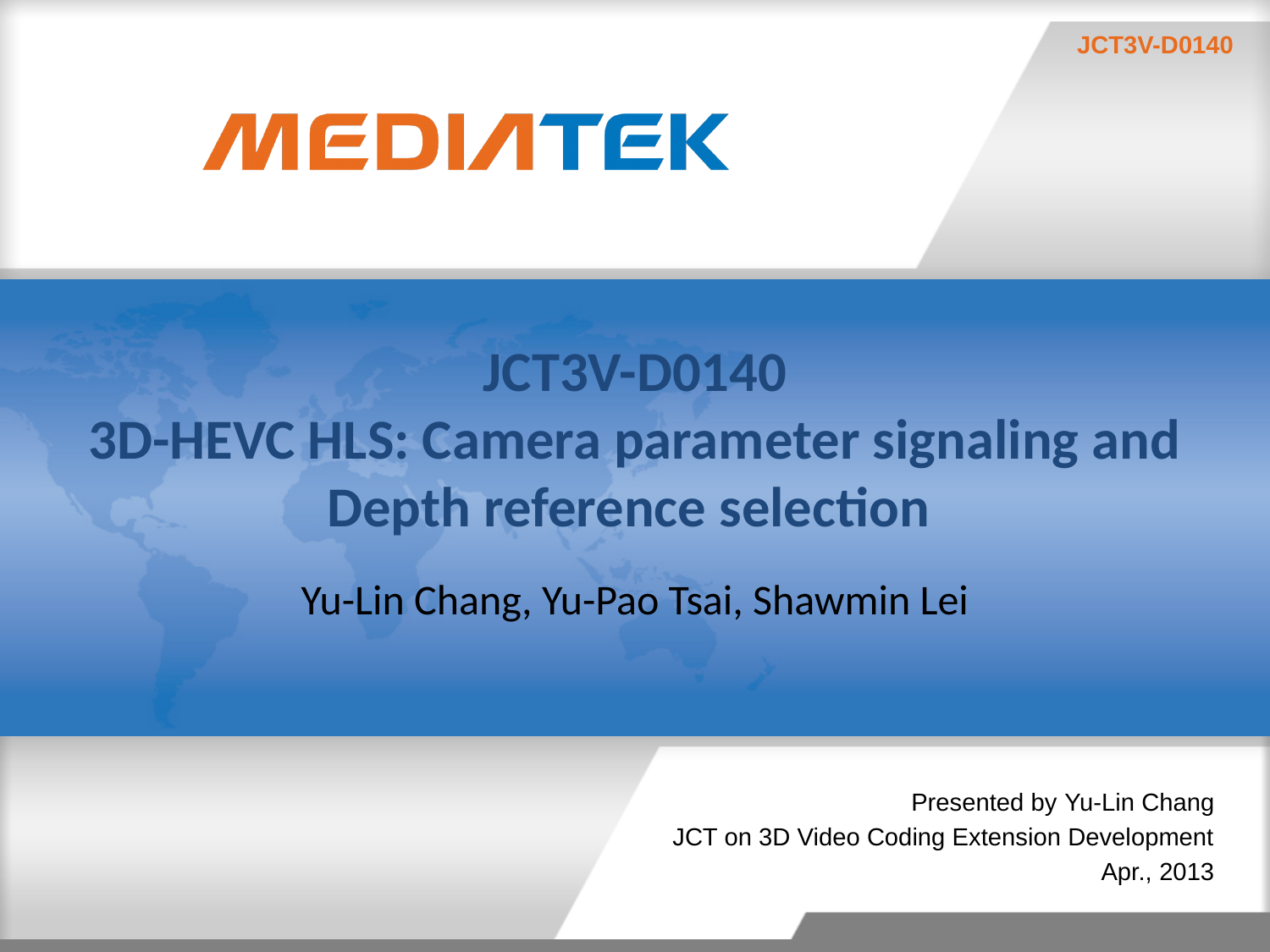

# JCT3V-D0140 3D-HEVC HLS: Camera parameter signaling and Depth reference selection
Yu-Lin Chang, Yu-Pao Tsai, Shawmin Lei
Presented by Yu-Lin Chang
JCT on 3D Video Coding Extension Development
Apr., 2013